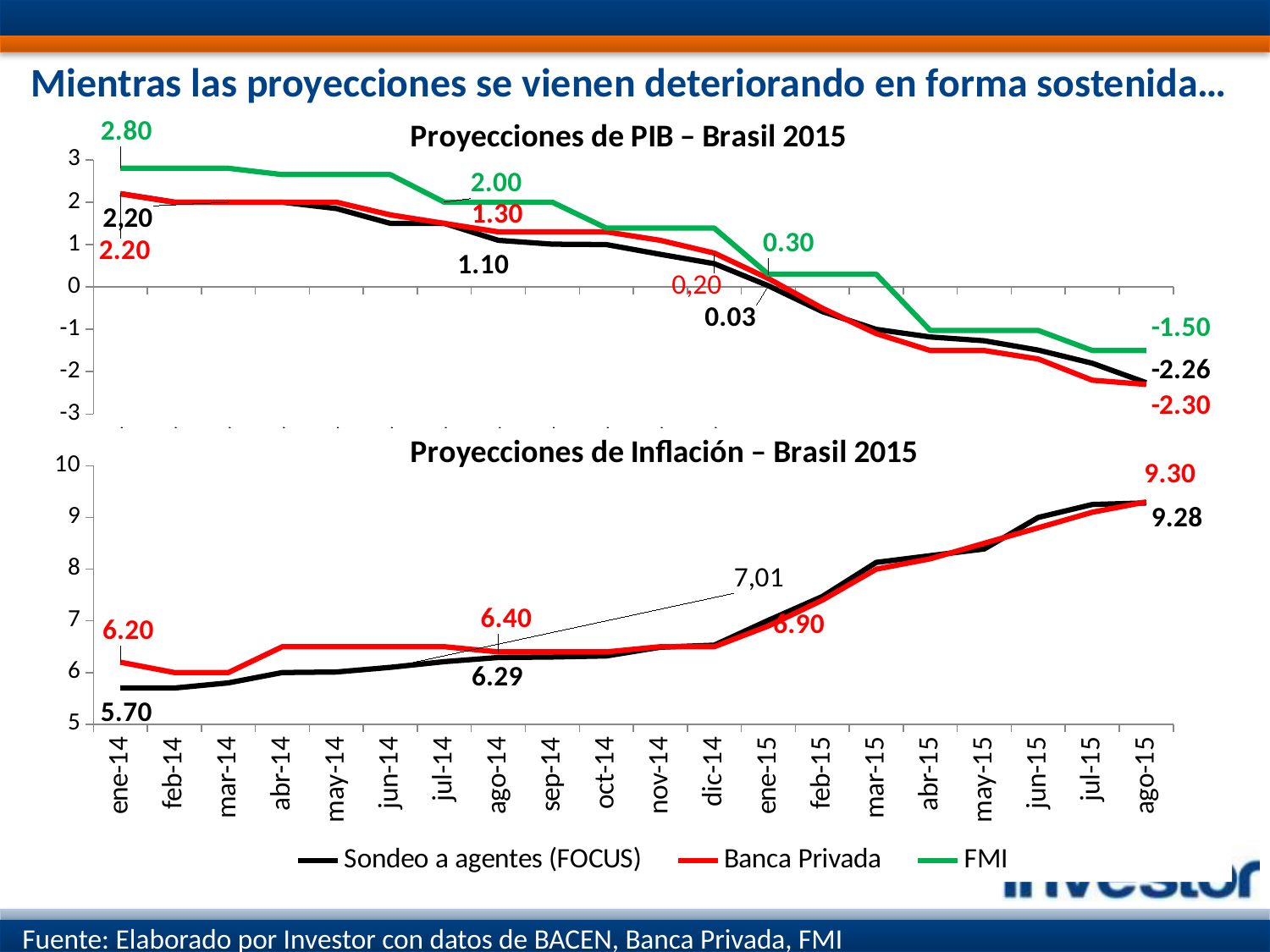

# Mientras las proyecciones se vienen deteriorando en forma sostenida…

### Chart: Proyecciones de PIB – Brasil 2015

| Category | Sondeo a agentes (FOCUS) | Banco Privado | FMI |
|---|---|---|---|
| 41670 | 2.2 | 2.2 | 2.8 |
| 41698 | 2.0 | 2.0 | 2.8 |
| 41729 | 2.0 | 2.0 | 2.8 |
| 41759 | 2.0 | 2.0 | 2.651 |
| 41790 | 1.85 | 2.0 | 2.651 |
| 41820 | 1.5 | 1.7 | 2.651 |
| 41851 | 1.5 | 1.5 | 2.0 |
| 41882 | 1.1 | 1.3 | 2.0 |
| 41912 | 1.01 | 1.3 | 2.0 |
| 41943 | 1.0 | 1.3 | 1.388 |
| 41973 | 0.77 | 1.1 | 1.388 |
| 42004 | 0.55 | 0.8 | 1.388 |
| 42035 | 0.03 | 0.2 | 0.3 |
| 42063 | -0.58 | -0.5 | 0.3 |
| 42094 | -1.0 | -1.1 | 0.3 |
| 42124 | -1.18 | -1.5 | -1.026 |
| 42155 | -1.27 | -1.5 | -1.026 |
| 42185 | -1.49 | -1.7 | -1.026 |
| 42216 | -1.8 | -2.2 | -1.5 |
| 42247 | -2.26 | -2.3 | -1.5 |

### Chart: Proyecciones de Inflación – Brasil 2015

| Category | Sondeo a agentes (FOCUS) | Banca Privada | FMI |
|---|---|---|---|
| 41670 | 5.7 | 6.2 | None |
| 41698 | 5.7 | 6.0 | None |
| 41729 | 5.8 | 6.0 | None |
| 41759 | 6.0 | 6.5 | None |
| 41790 | 6.01 | 6.5 | None |
| 41820 | 6.1 | 6.5 | None |
| 41851 | 6.21 | 6.5 | None |
| 41882 | 6.29 | 6.4 | None |
| 41912 | 6.3 | 6.4 | None |
| 41943 | 6.32 | 6.4 | None |
| 41973 | 6.49 | 6.5 | None |
| 42004 | 6.53 | 6.5 | None |
| 42035 | 7.01 | 6.9 | None |
| 42063 | 7.47 | 7.4 | None |
| 42094 | 8.13 | 8.0 | None |
| 42124 | 8.26 | 8.2 | None |
| 42155 | 8.39 | 8.5 | None |
| 42185 | 9.0 | 8.8 | None |
| 42216 | 9.25 | 9.1 | None |
| 42247 | 9.28 | 9.3 | None |
Fuente: Elaborado por Investor con datos de BACEN, Banca Privada, FMI